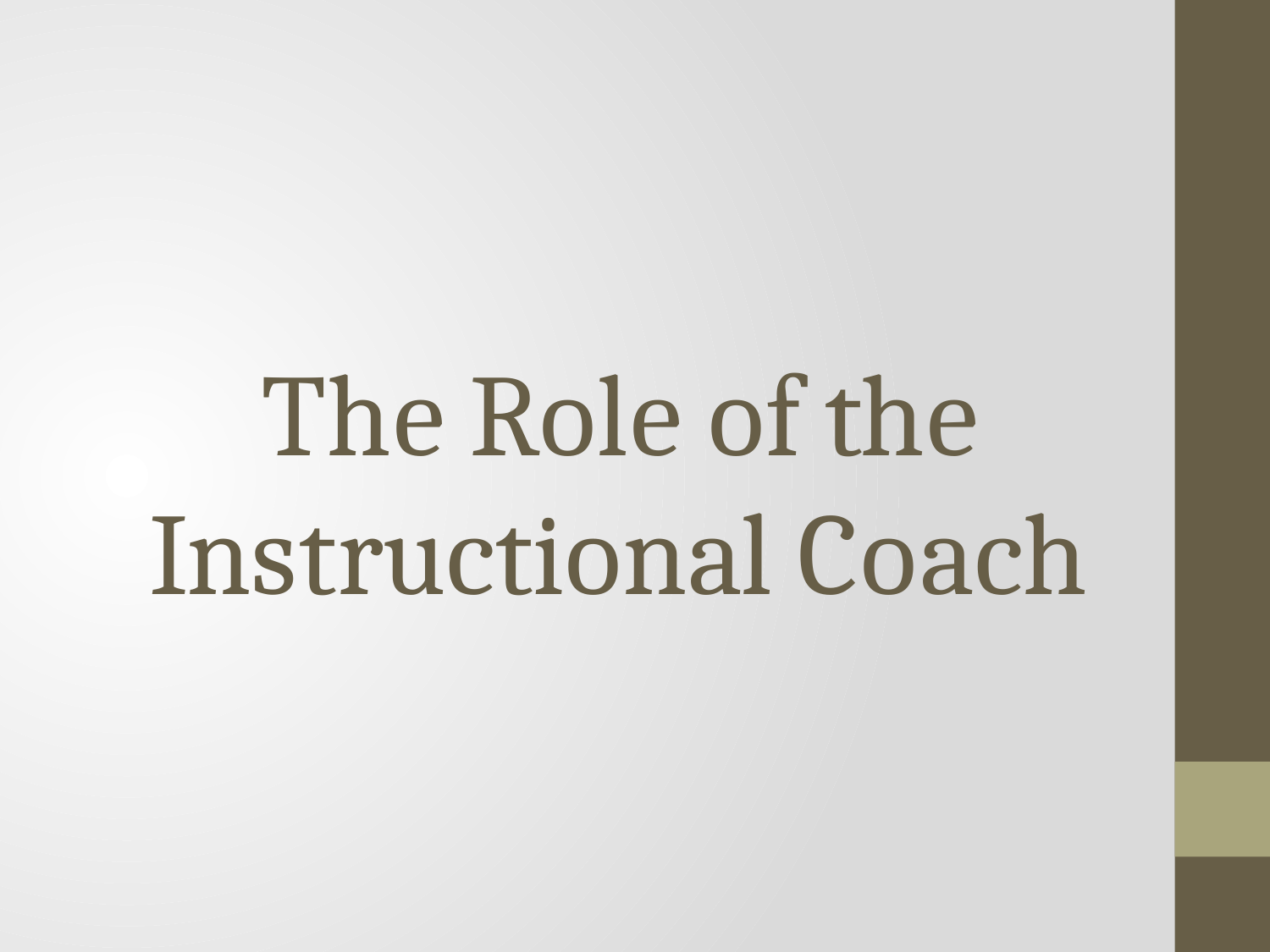

# The Role of the Instructional Coach